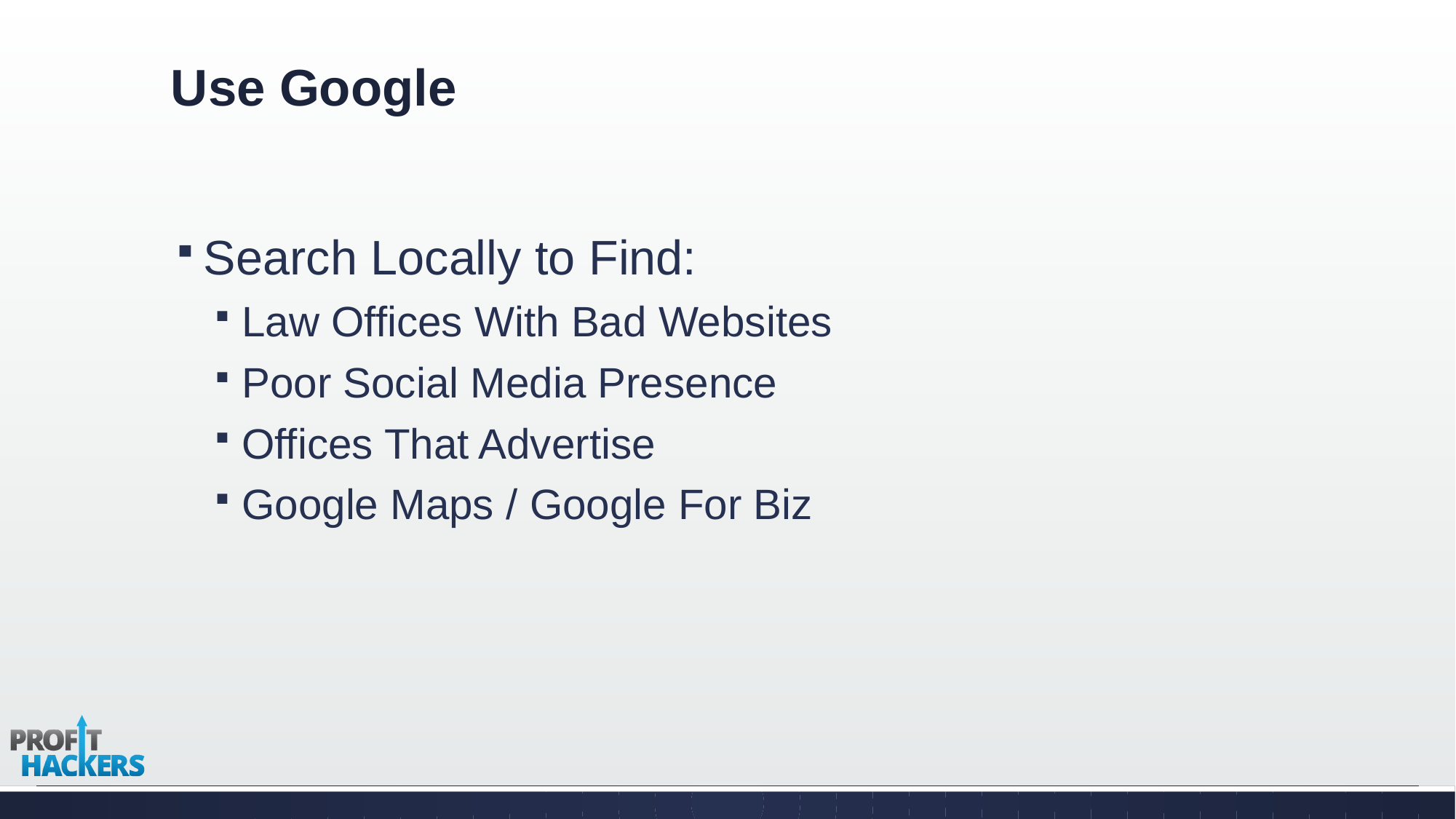

# Use Google
Search Locally to Find:
Law Offices With Bad Websites
Poor Social Media Presence
Offices That Advertise
Google Maps / Google For Biz